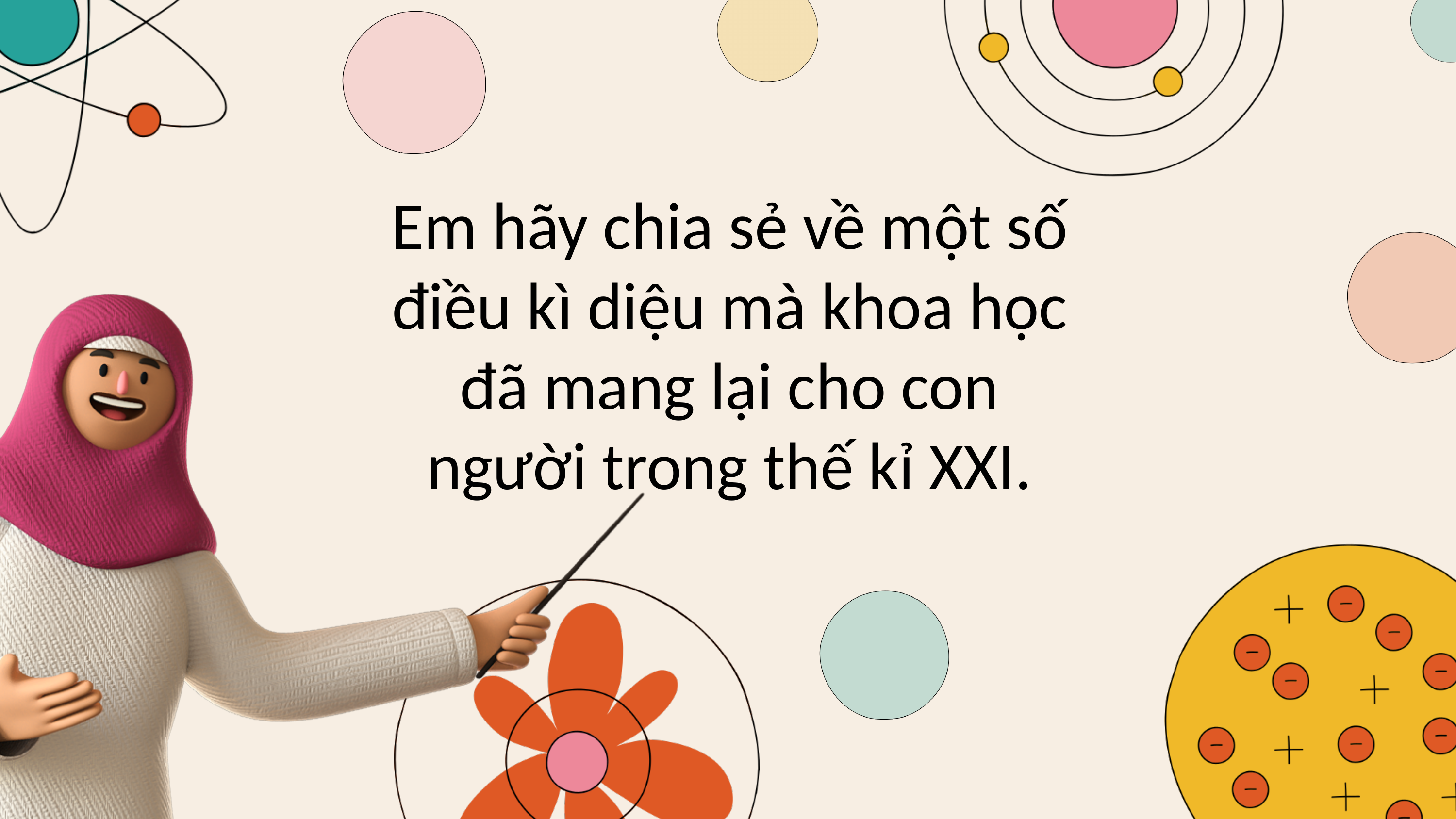

Em hãy chia sẻ về một số điều kì diệu mà khoa học đã mang lại cho con người trong thế kỉ XXI.